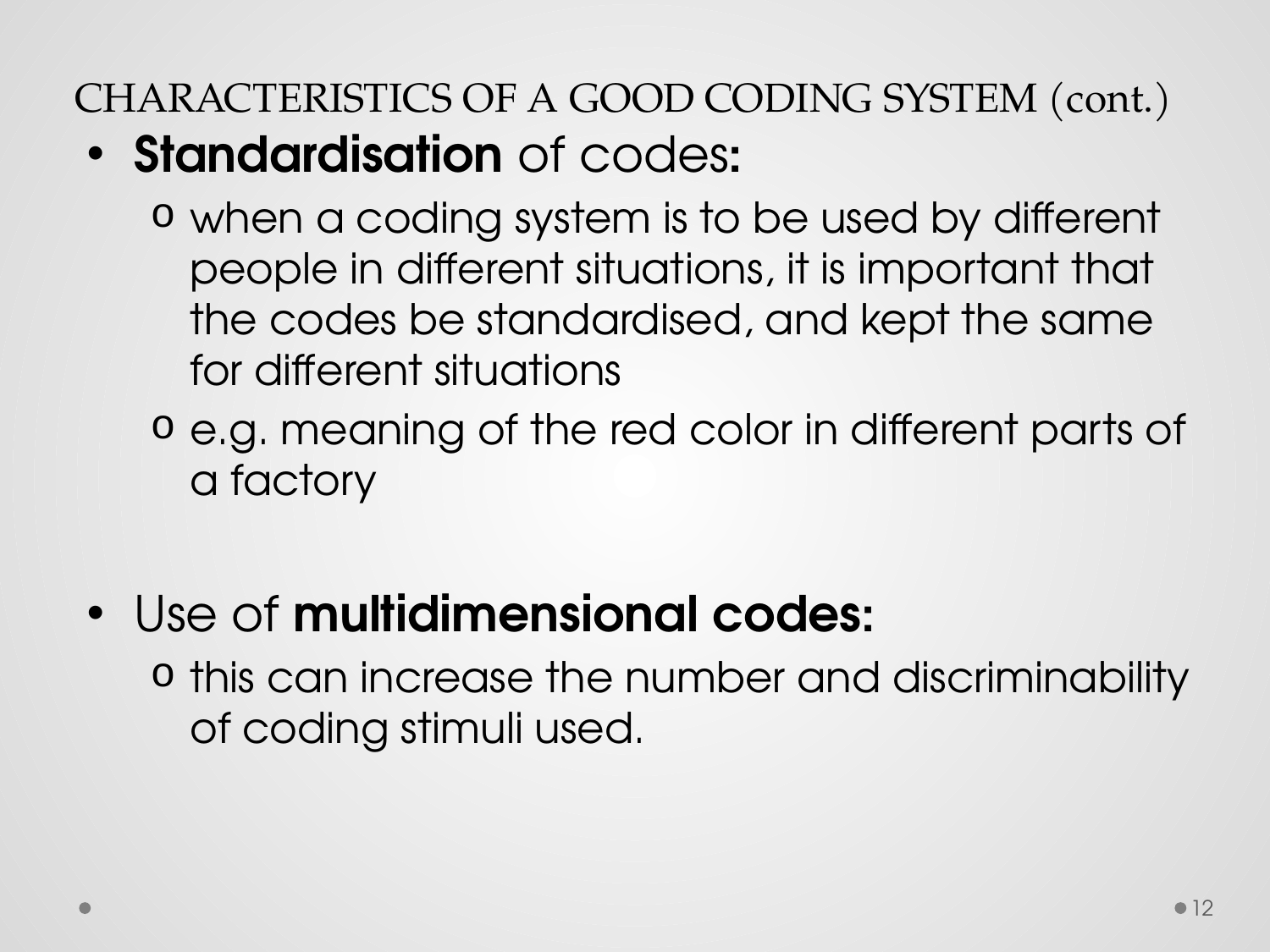

# CHARACTERISTICS OF A GOOD CODING SYSTEM (cont.)

Standardisation of codes:
when a coding system is to be used by different people in different situations, it is important that the codes be standardised, and kept the same for different situations
e.g. meaning of the red color in different parts of a factory

Use of multidimensional codes:
this can increase the number and discriminability of coding stimuli used.
12